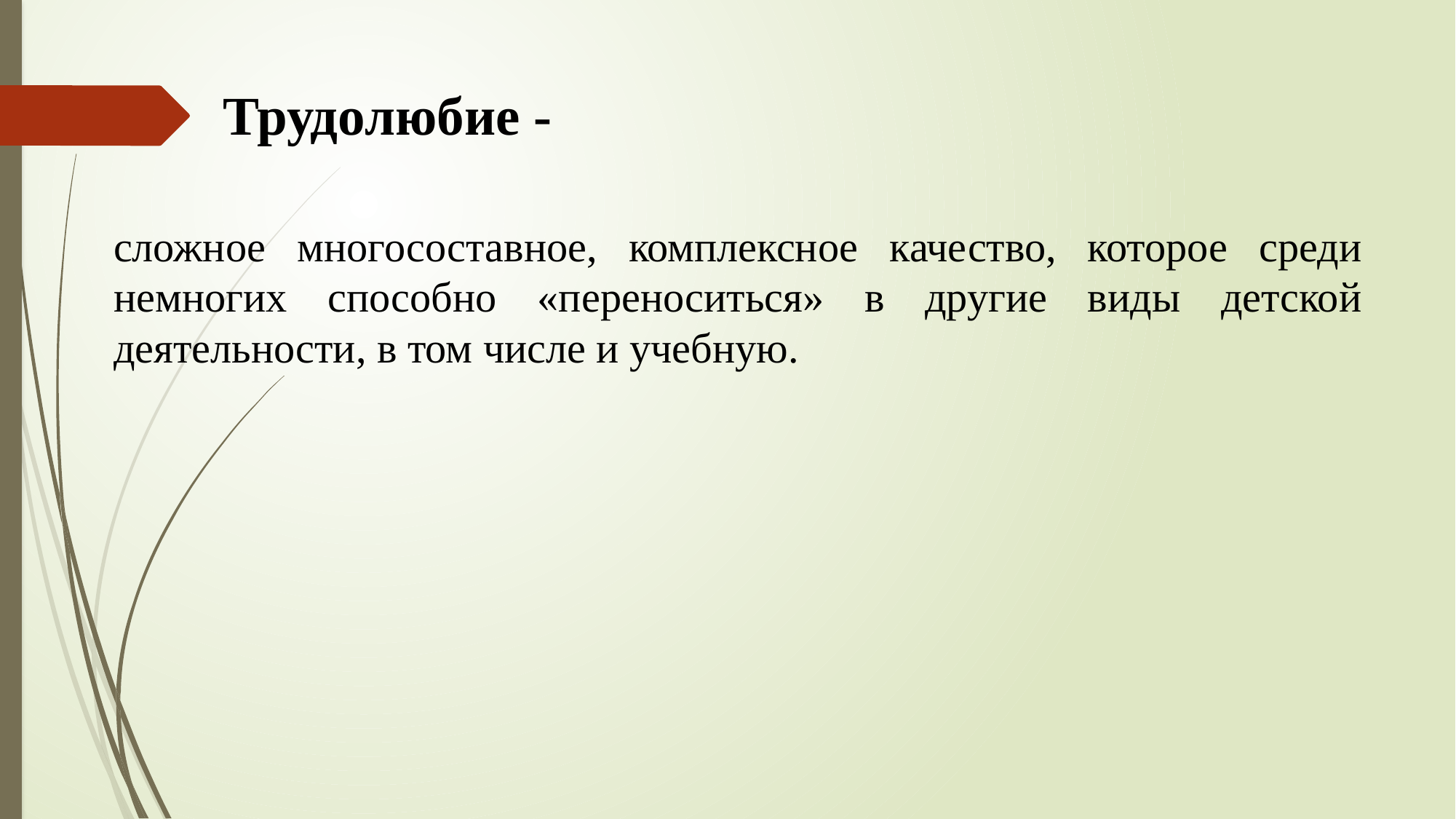

# Трудолюбие -
сложное многосоставное, комплексное качество, которое среди немногих способно «переноситься» в другие виды детской деятельности, в том числе и учебную.